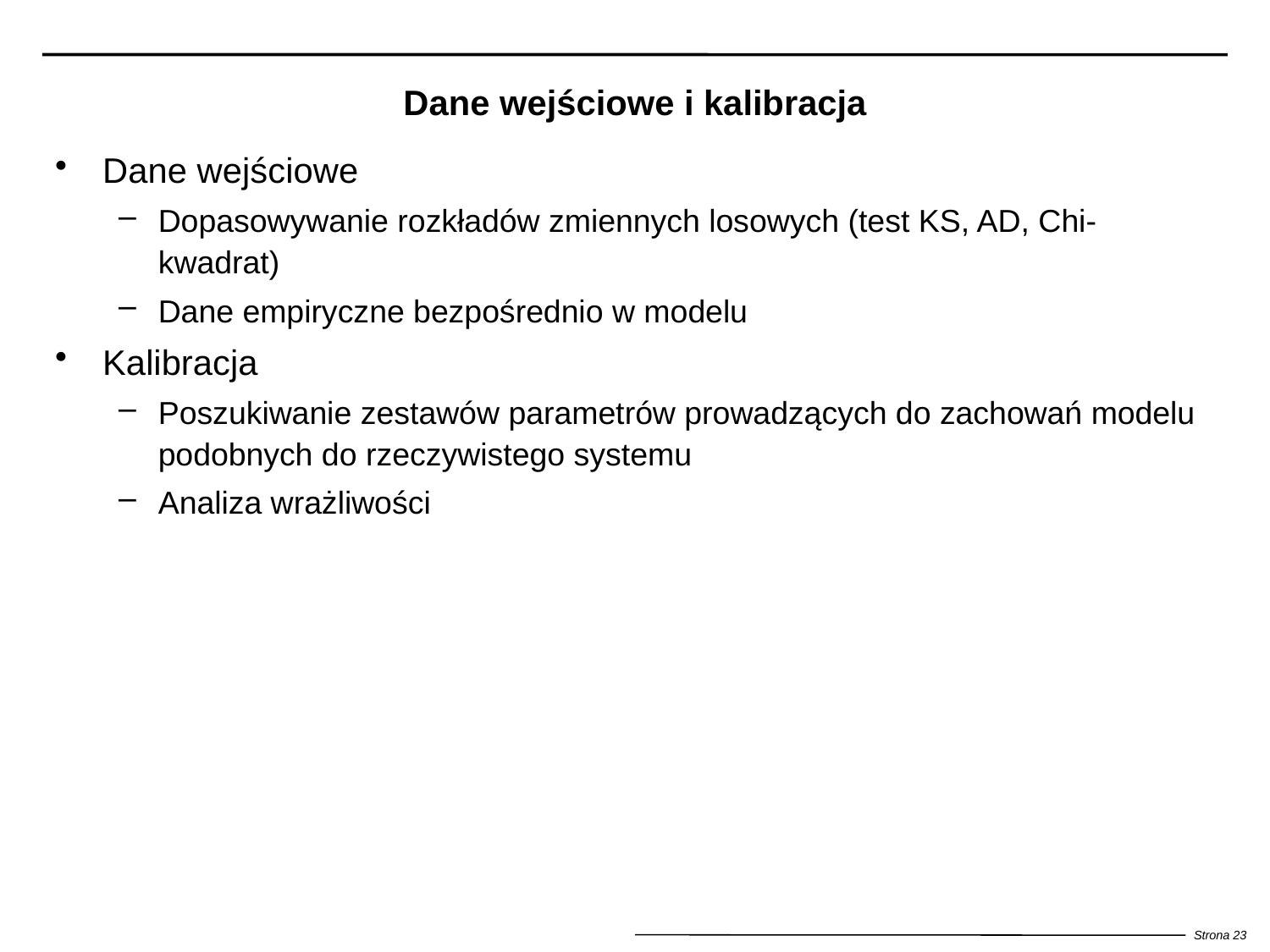

# Dane wejściowe i kalibracja
Dane wejściowe
Dopasowywanie rozkładów zmiennych losowych (test KS, AD, Chi-kwadrat)
Dane empiryczne bezpośrednio w modelu
Kalibracja
Poszukiwanie zestawów parametrów prowadzących do zachowań modelu podobnych do rzeczywistego systemu
Analiza wrażliwości
23